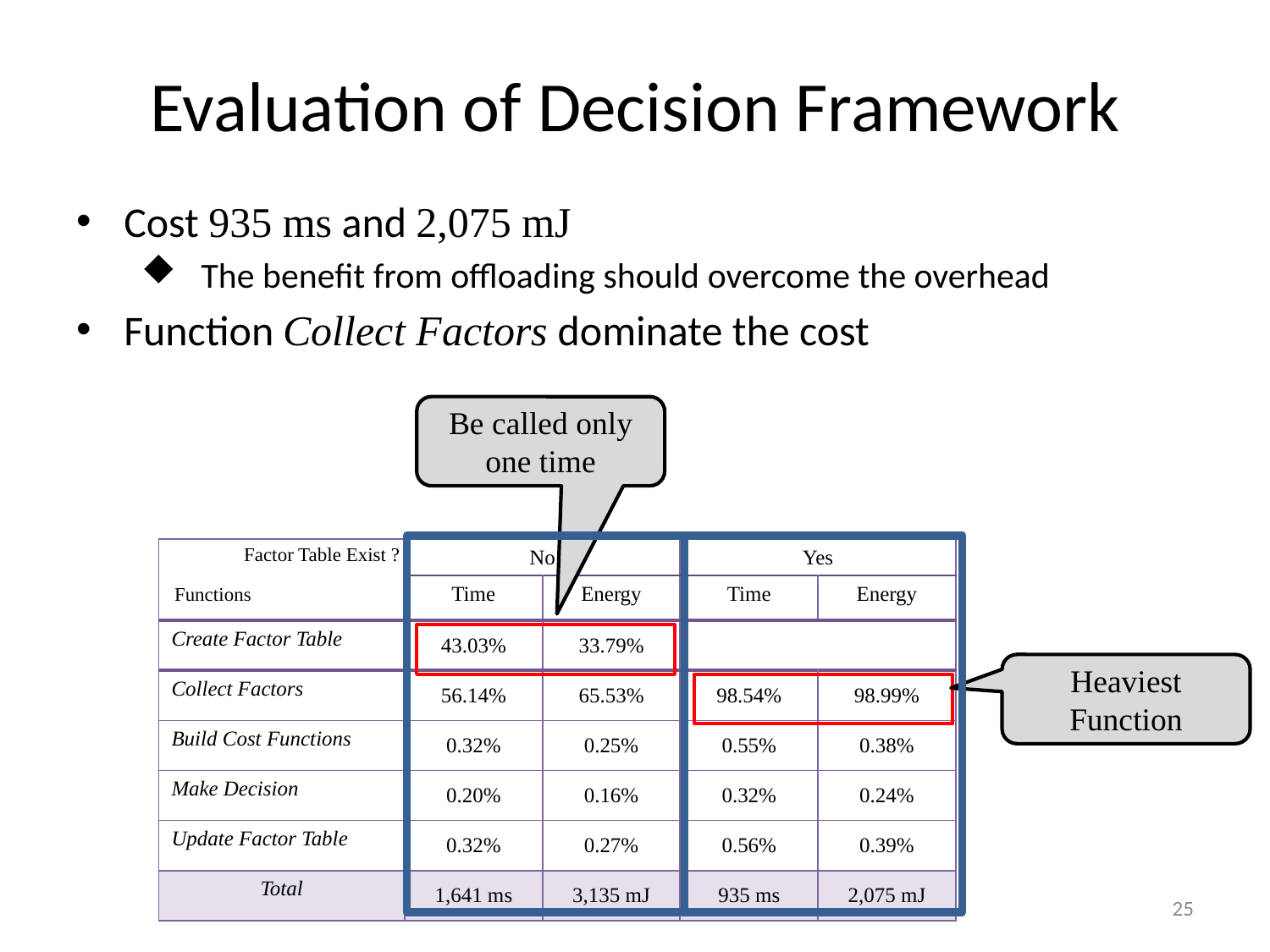

# Evaluation of Decision Framework

Cost 935 ms and 2,075 mJ
The benefit from offloading should overcome the overhead
Function Collect Factors dominate the cost

Be called only one time
Factor Table Exist ?

|  | No |  | Yes |  |
| --- | --- | --- | --- | --- |
|  | Time | Energy | Time | Energy |
| Create Factor Table | 43.03% | 33.79% |  |  |
| Collect Factors | 56.14% | 65.53% | 98.54% | 98.99% |
| Build Cost Functions | 0.32% | 0.25% | 0.55% | 0.38% |
| Make Decision | 0.20% | 0.16% | 0.32% | 0.24% |
| Update Factor Table | 0.32% | 0.27% | 0.56% | 0.39% |
| Total | 1,641 ms | 3,135 mJ | 935 ms | 2,075 mJ |
Functions

Heaviest Function

25